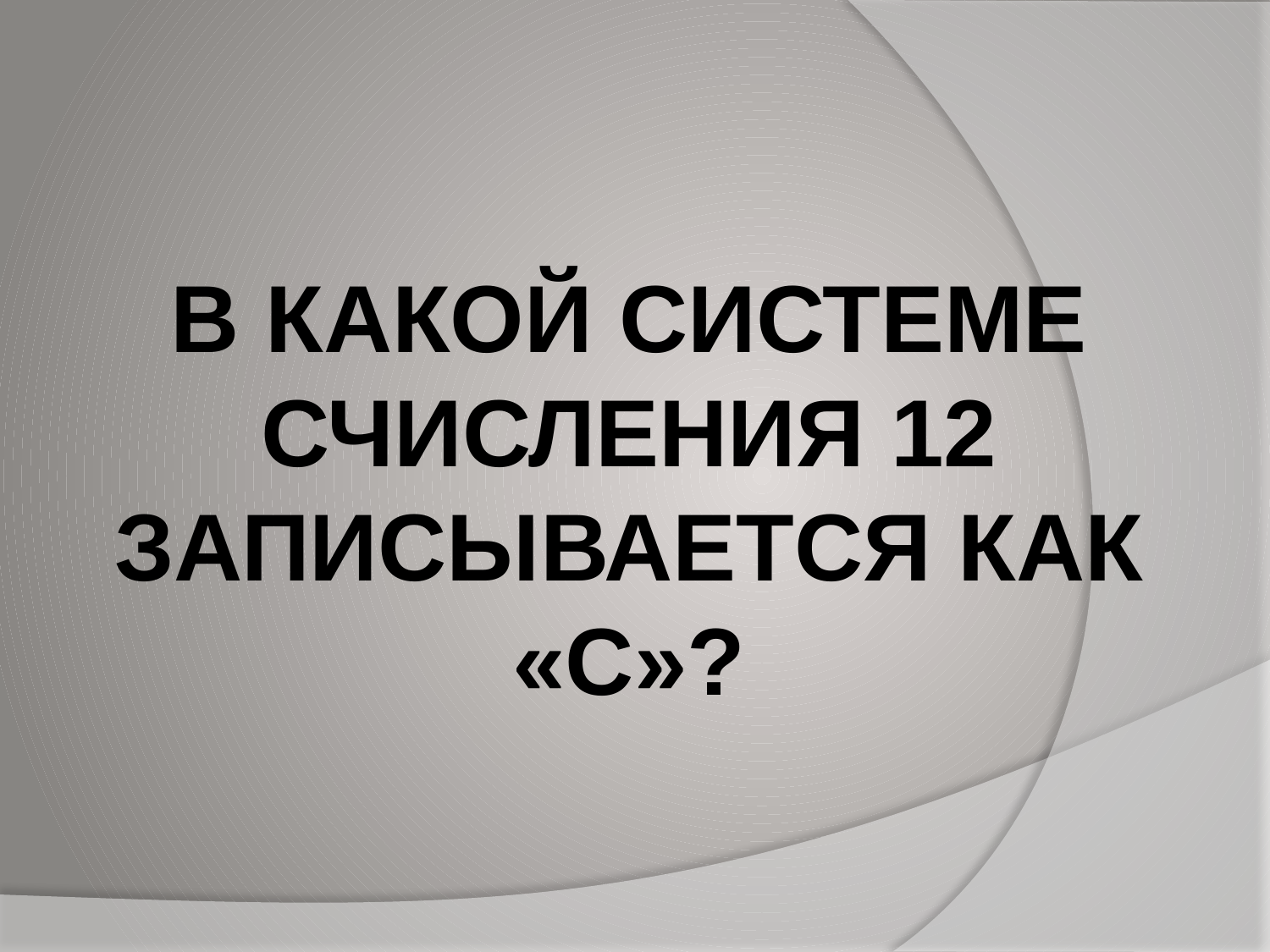

# В КАКОЙ СИСТЕМЕ СЧИСЛЕНИЯ 12 ЗАПИСЫВАЕТСЯ КАК «с»?